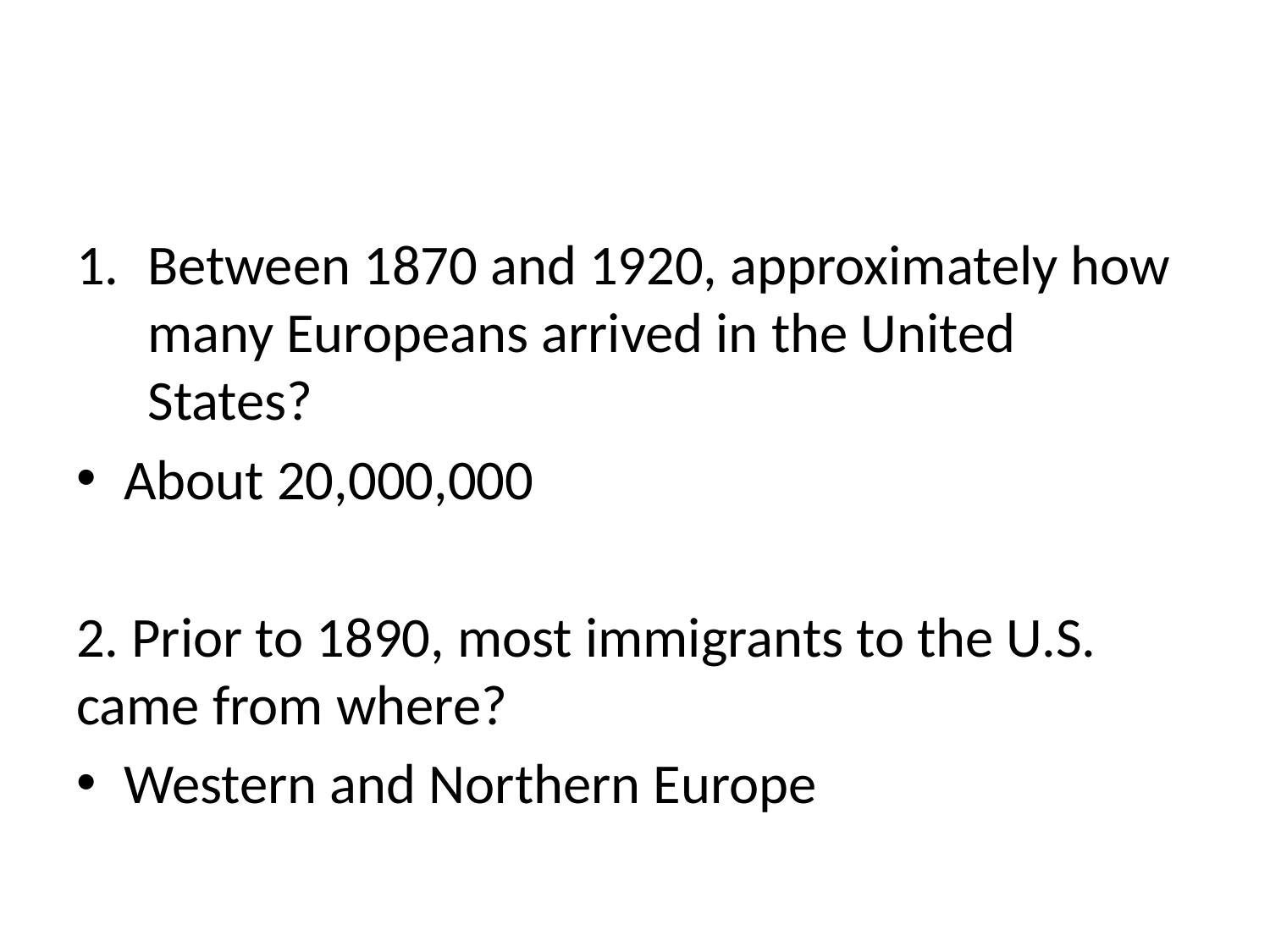

#
Between 1870 and 1920, approximately how many Europeans arrived in the United States?
About 20,000,000

2. Prior to 1890, most immigrants to the U.S. came from where?
Western and Northern Europe